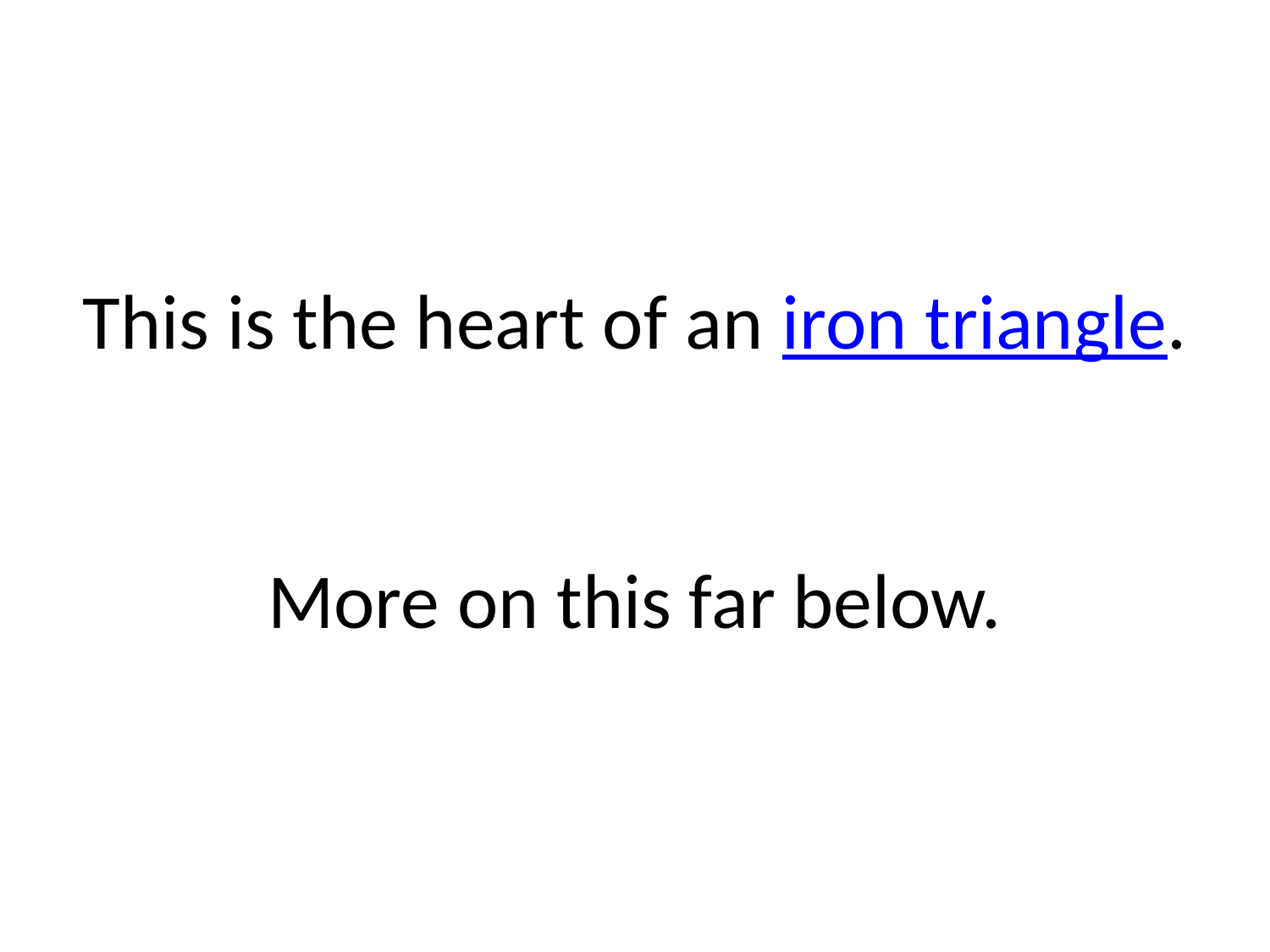

# This is the heart of an iron triangle. More on this far below.